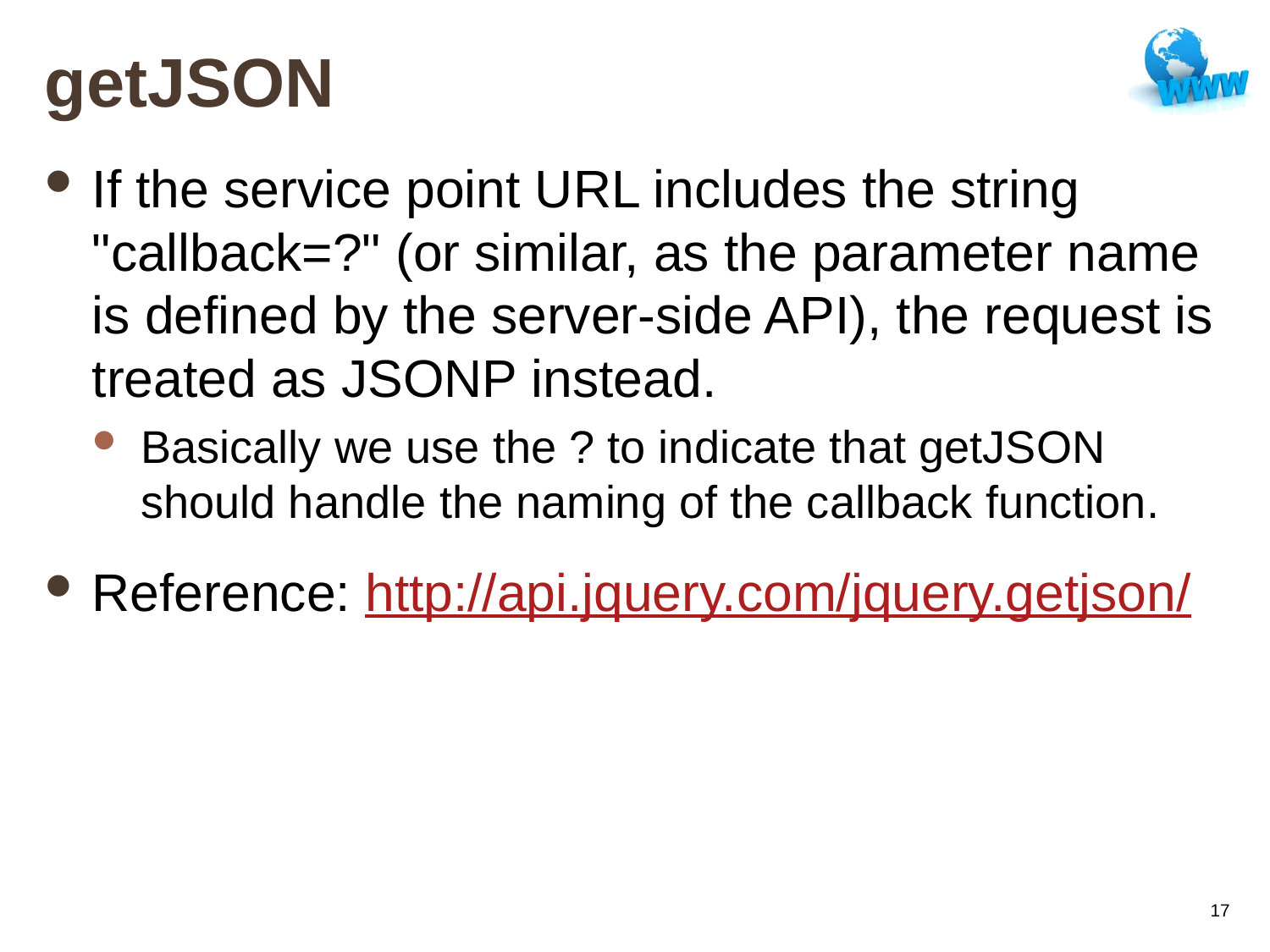

# getJSON
If the service point URL includes the string "callback=?" (or similar, as the parameter name is defined by the server-side API), the request is treated as JSONP instead.
Basically we use the ? to indicate that getJSON should handle the naming of the callback function.
Reference: http://api.jquery.com/jquery.getjson/

17